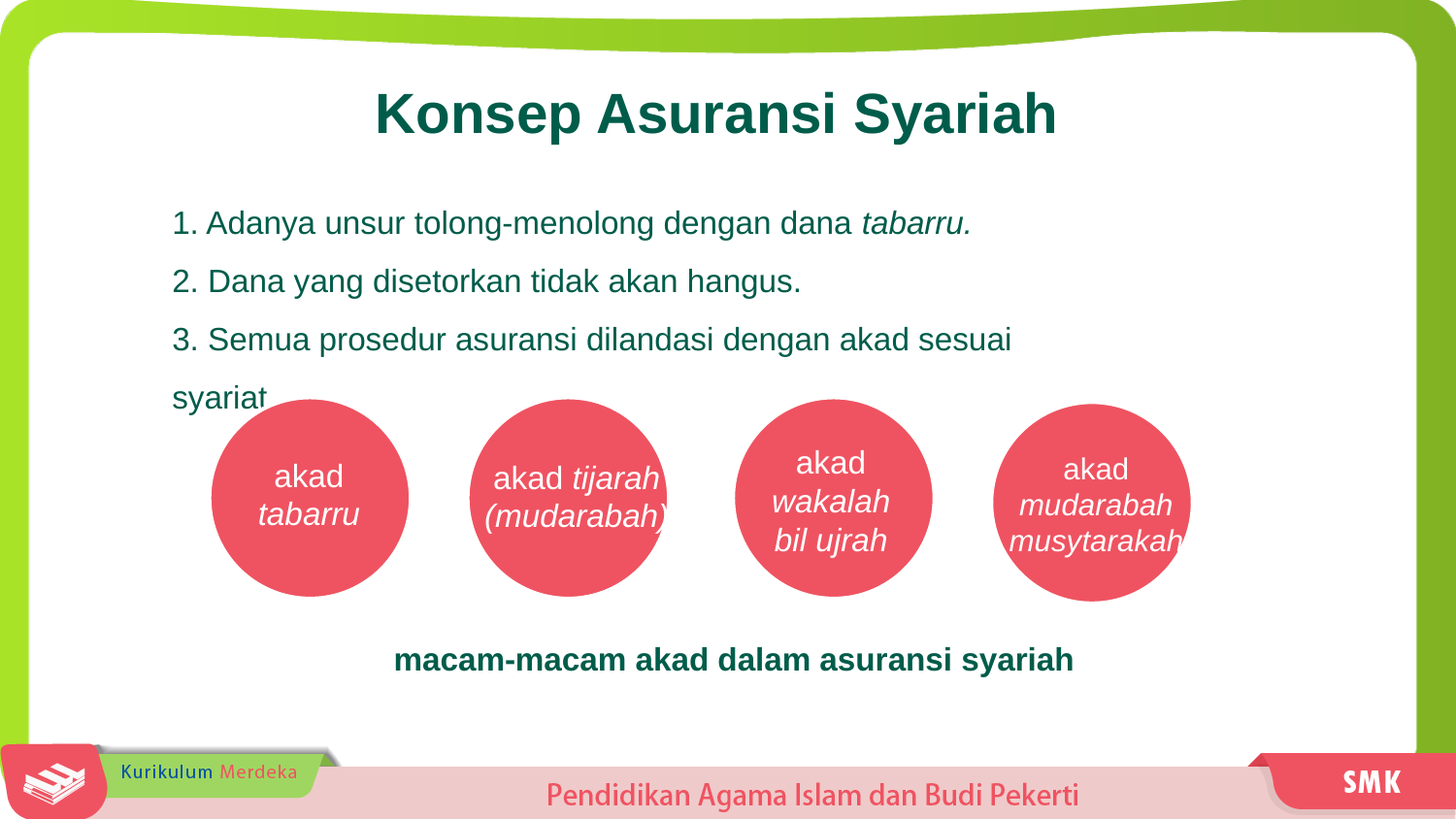

Konsep Asuransi Syariah
1. Adanya unsur tolong-menolong dengan dana tabarru.
2. Dana yang disetorkan tidak akan hangus.
3. Semua prosedur asuransi dilandasi dengan akad sesuai syariat.

akad tabarru

akad tijarah (mudarabah)

akad wakalah bil ujrah

akad mudarabah musytarakah
macam-macam akad dalam asuransi syariah